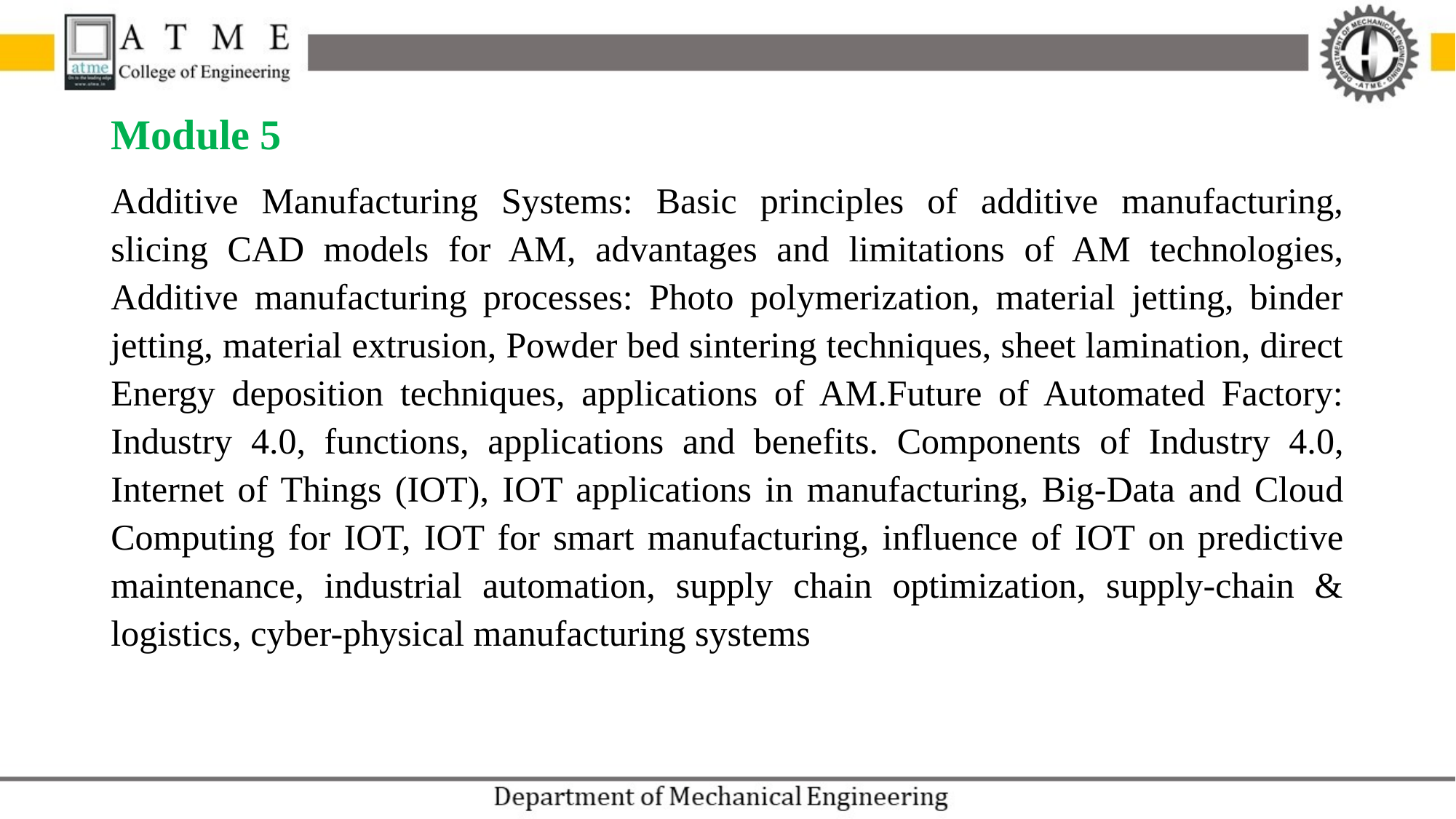

Module 5
Additive Manufacturing Systems: Basic principles of additive manufacturing, slicing CAD models for AM, advantages and limitations of AM technologies, Additive manufacturing processes: Photo polymerization, material jetting, binder jetting, material extrusion, Powder bed sintering techniques, sheet lamination, direct Energy deposition techniques, applications of AM.Future of Automated Factory: Industry 4.0, functions, applications and benefits. Components of Industry 4.0, Internet of Things (IOT), IOT applications in manufacturing, Big-Data and Cloud Computing for IOT, IOT for smart manufacturing, influence of IOT on predictive maintenance, industrial automation, supply chain optimization, supply-chain & logistics, cyber-physical manufacturing systems